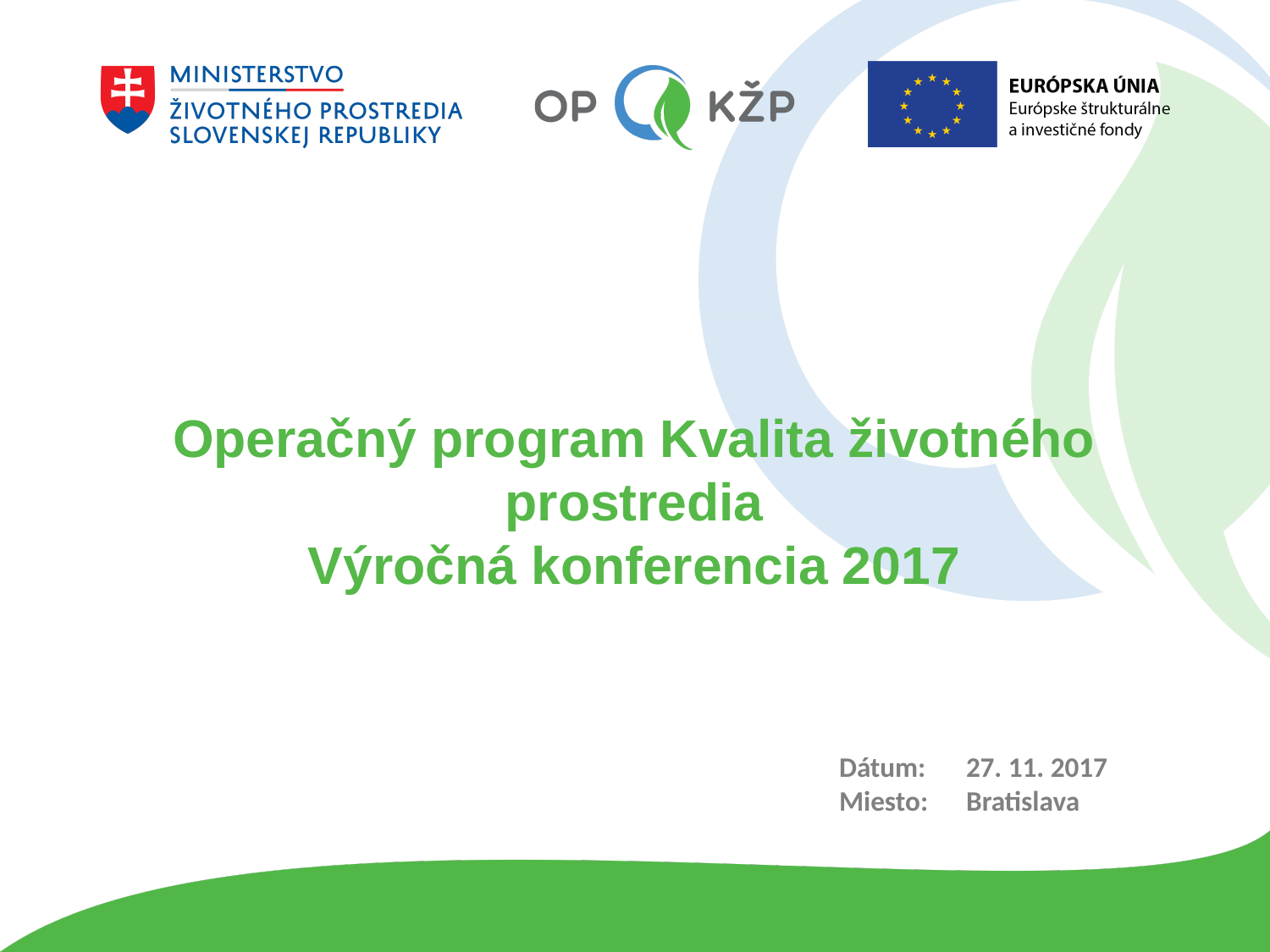

Operačný program Kvalita životného prostredia
Výročná konferencia 2017
Dátum:	27. 11. 2017
Miesto:	Bratislava